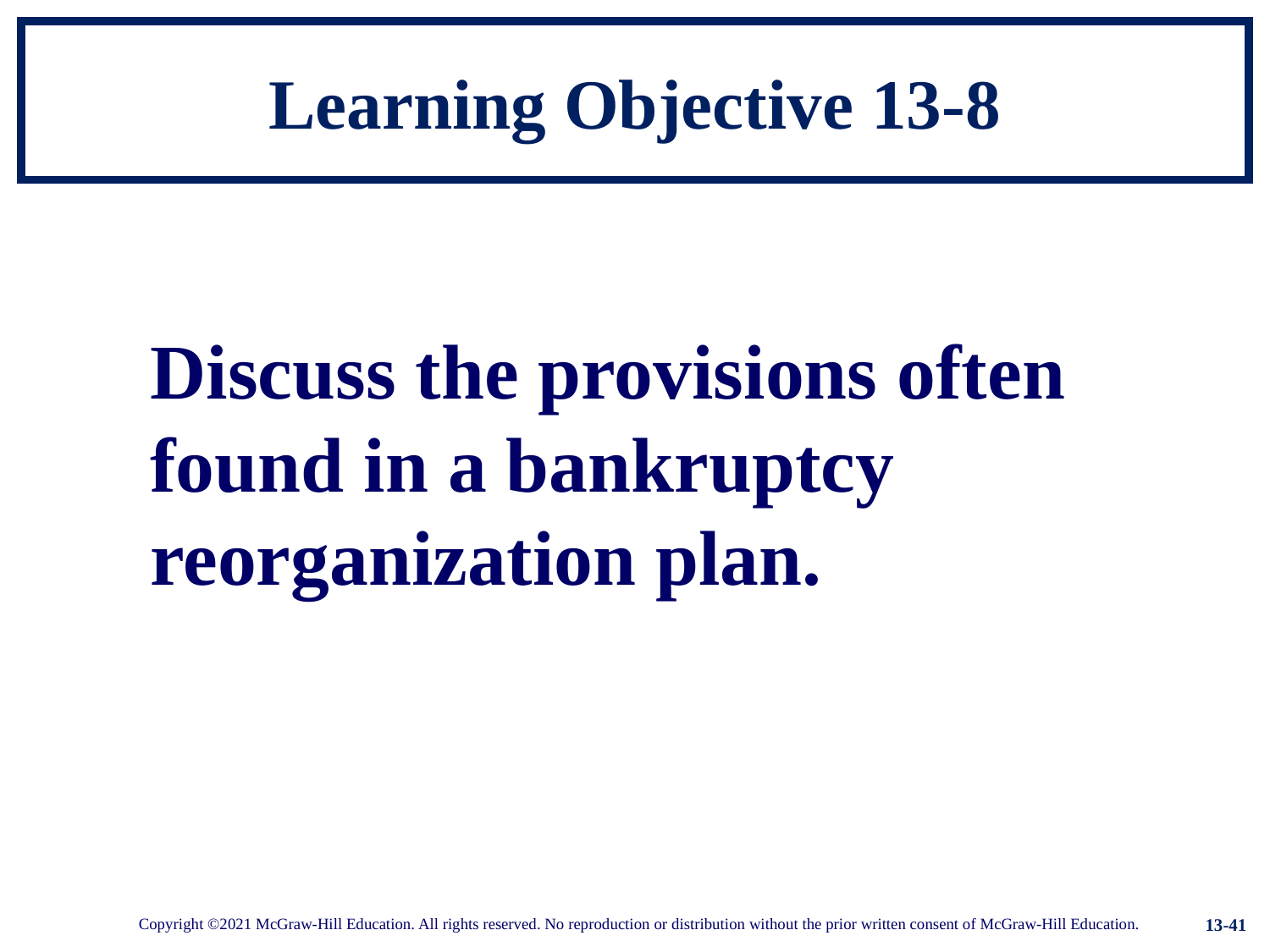

# Learning Objective 13-8

Discuss the provisions often found in a bankruptcy reorganization plan.

13-41
Copyright ©2021 McGraw-Hill Education. All rights reserved. No reproduction or distribution without the prior written consent of McGraw-Hill Education.